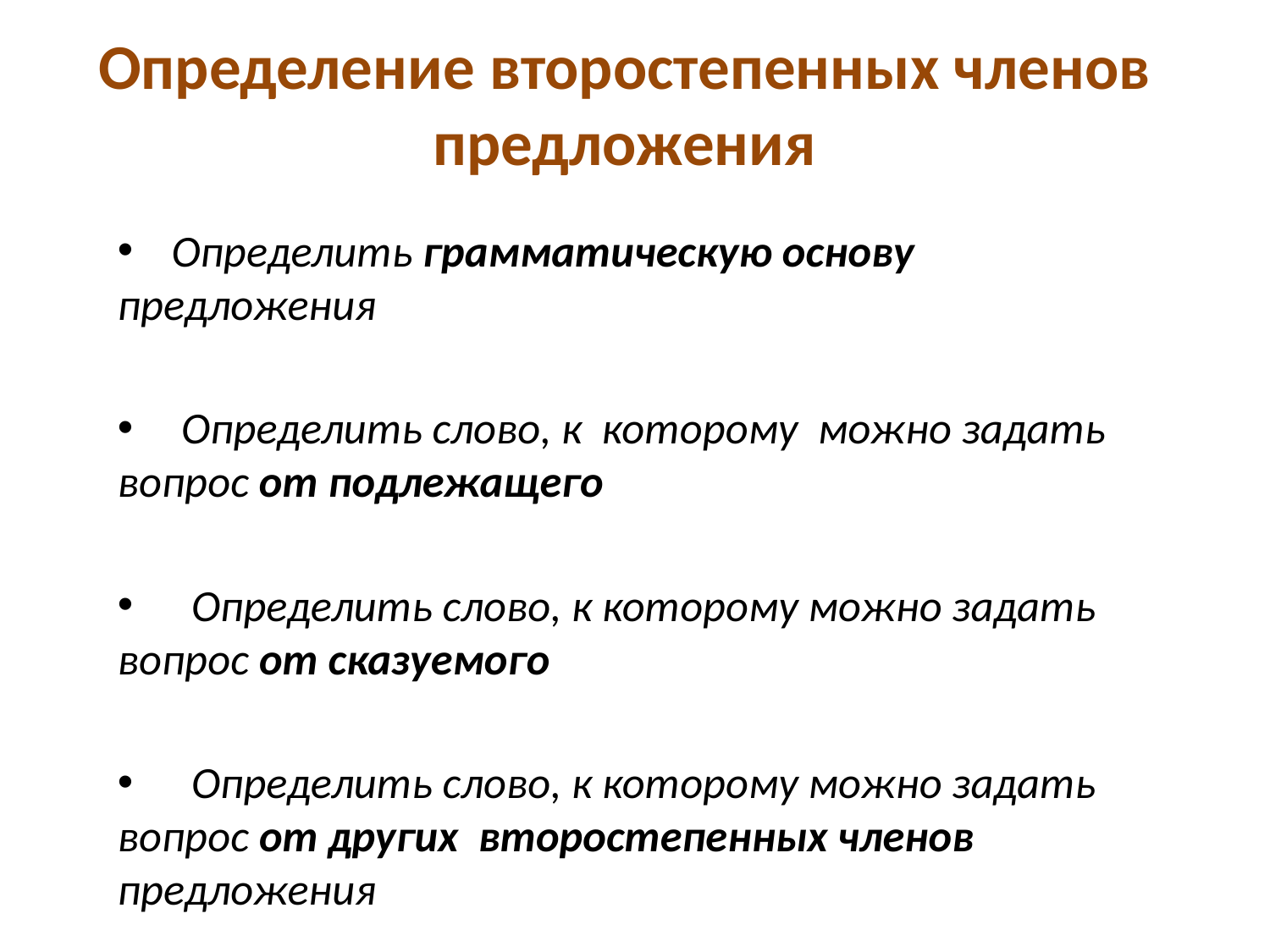

# Определение второстепенных членов предложения
    Определить грамматическую основу предложения

     Определить слово, к  которому  можно задать вопрос от подлежащего

      Определить слово, к которому можно задать вопрос от сказуемого

      Определить слово, к которому можно задать вопрос от других  второстепенных членов предложения